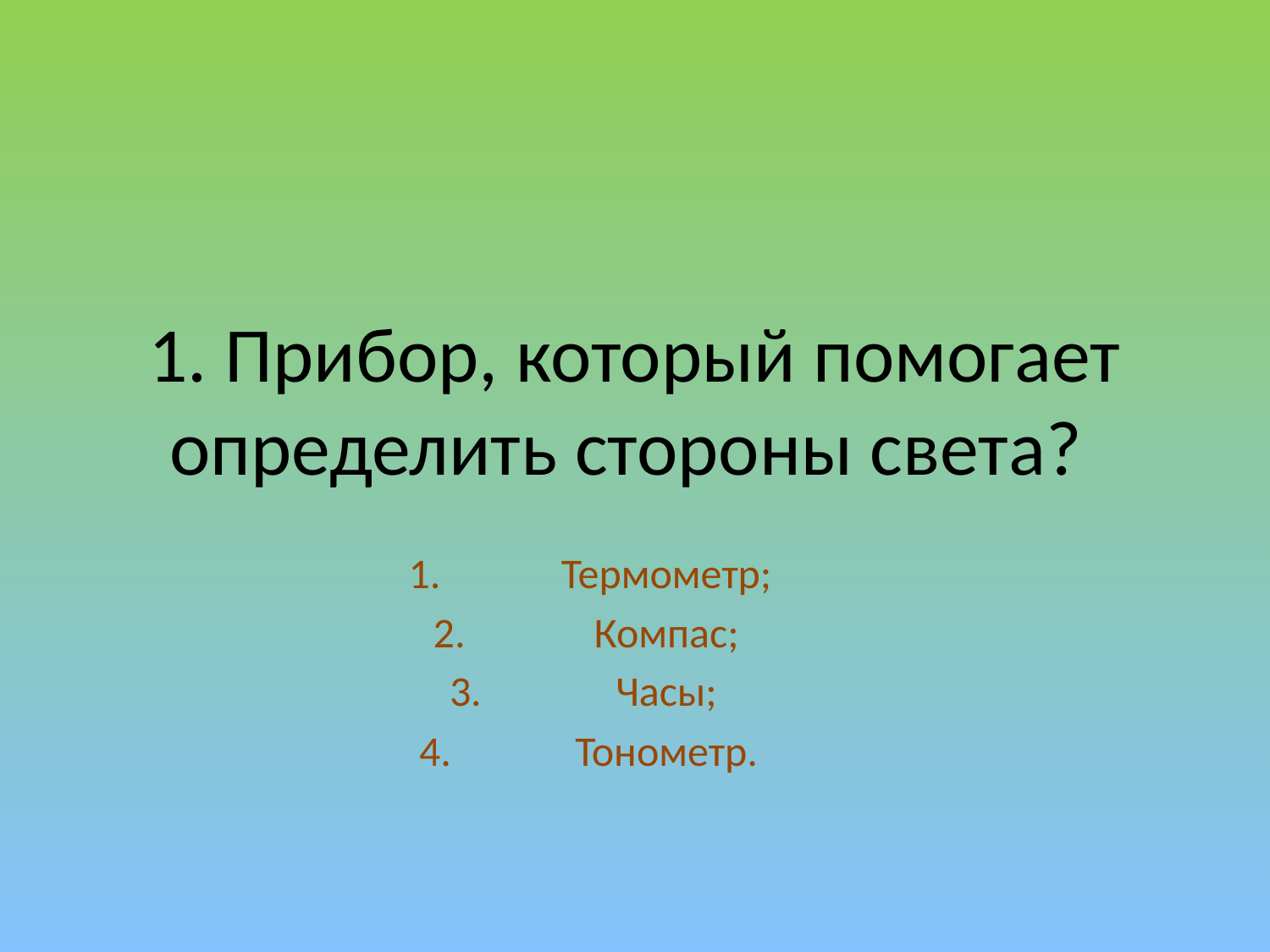

# 1. Прибор, который помогает определить стороны света?
Термометр;
Компас;
Часы;
Тонометр.